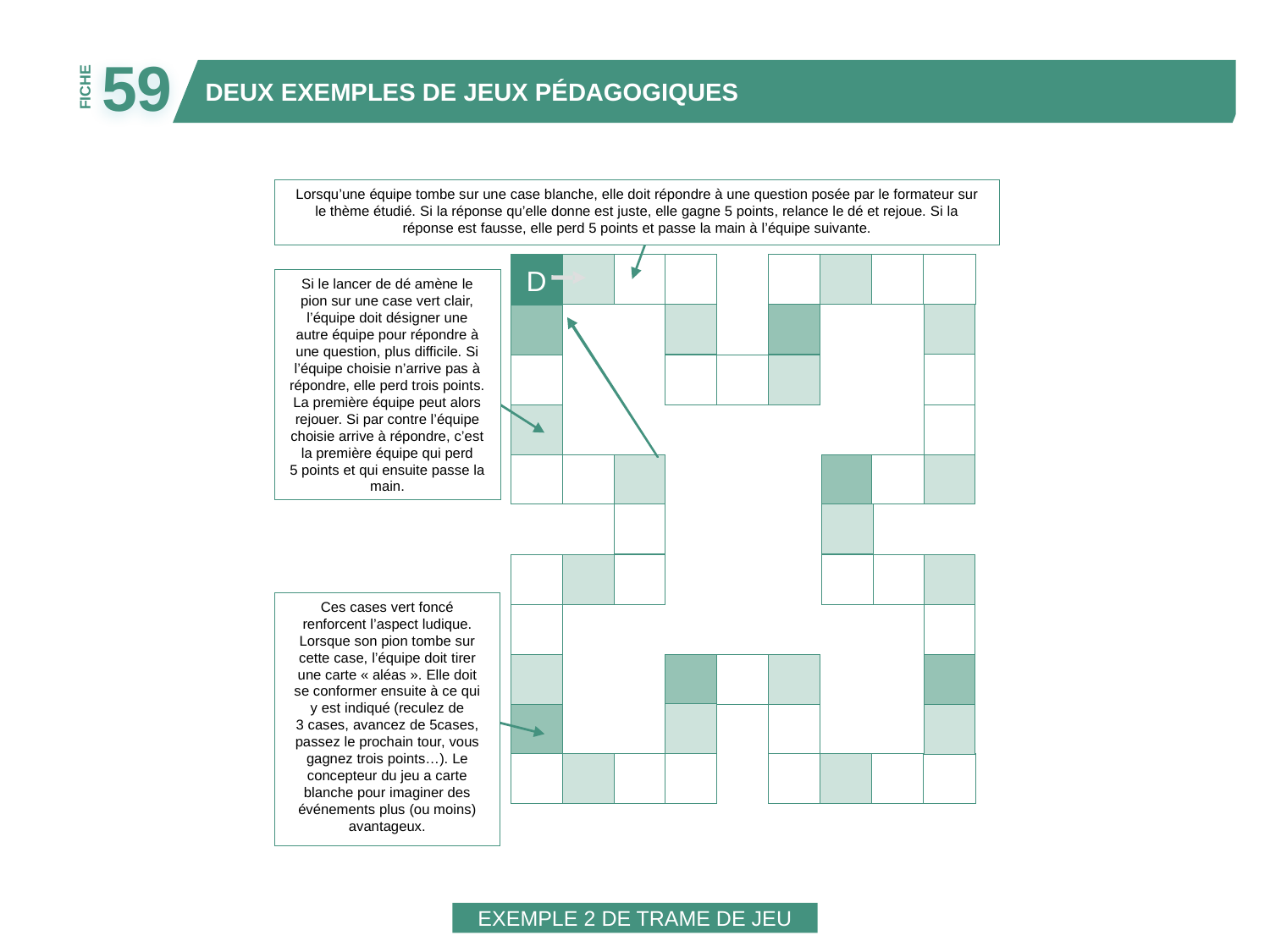

59

DEUX EXEMPLES DE JEUX PÉDAGOGIQUES
FICHE

Lorsqu’une équipe tombe sur une case blanche, elle doit répondre à une question posée par le formateur sur
le thème étudié. Si la réponse qu’elle donne est juste, elle gagne 5 points, relance le dé et rejoue. Si la
réponse est fausse, elle perd 5 points et passe la main à l’équipe suivante.

D

Si le lancer de dé amène le
pion sur une case vert clair,
l’équipe doit désigner une
autre équipe pour répondre à
une question, plus difficile. Si
l’équipe choisie n’arrive pas à
répondre, elle perd trois points.
La première équipe peut alors
rejouer. Si par contre l’équipe
choisie arrive à répondre, c’est
la première équipe qui perd
5 points et qui ensuite passe la
main.

Ces cases vert foncé
renforcent l’aspect ludique.
Lorsque son pion tombe sur
cette case, l’équipe doit tirer
une carte « aléas ». Elle doit
se conformer ensuite à ce qui
y est indiqué (reculez de
3 cases, avancez de 5cases,
passez le prochain tour, vous
gagnez trois points…). Le
concepteur du jeu a carte
blanche pour imaginer des
événements plus (ou moins)
avantageux.

EXEMPLE 2 DE TRAME DE JEU